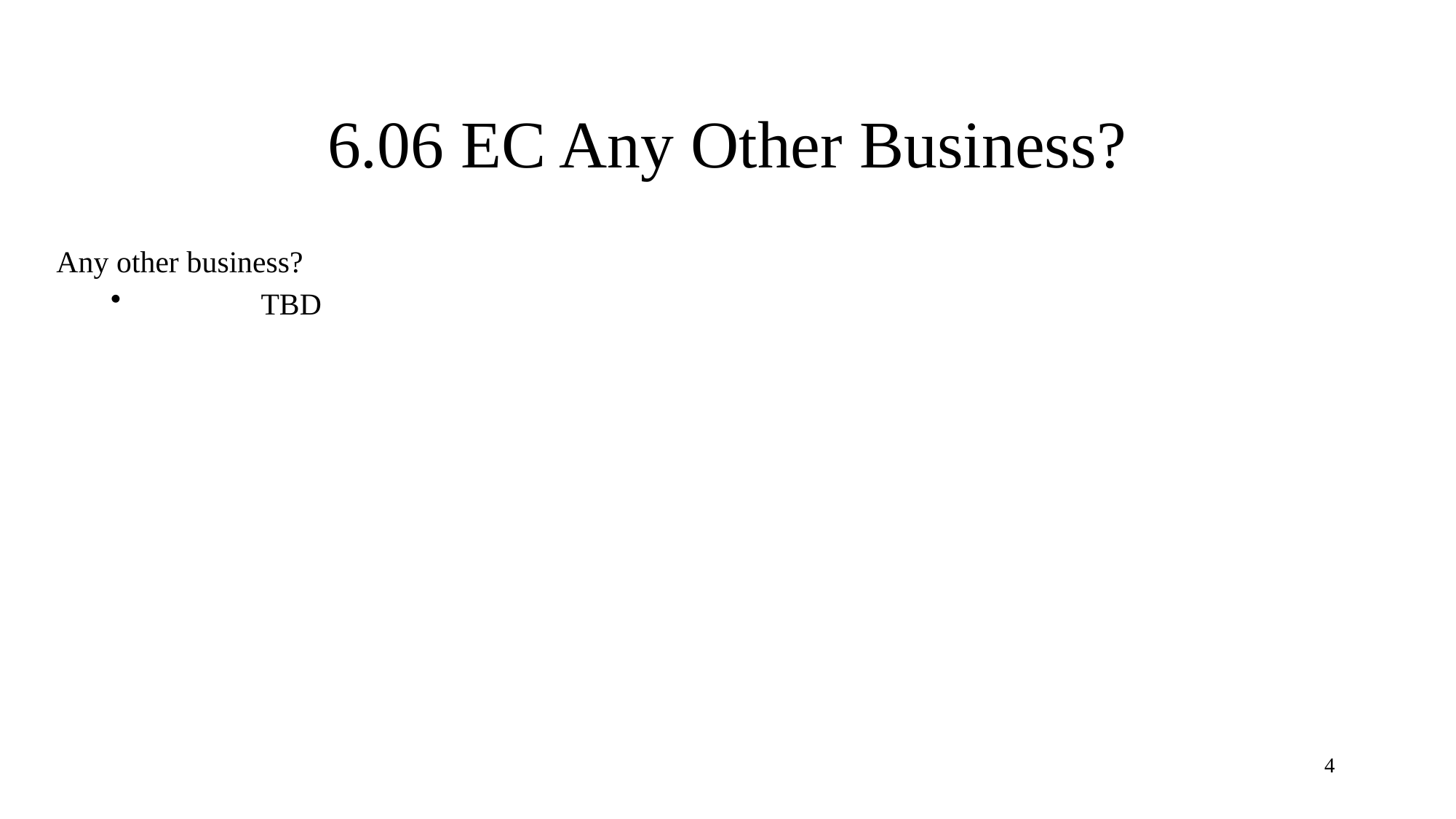

# 6.06 EC Any Other Business?
Any other business?
	TBD

4